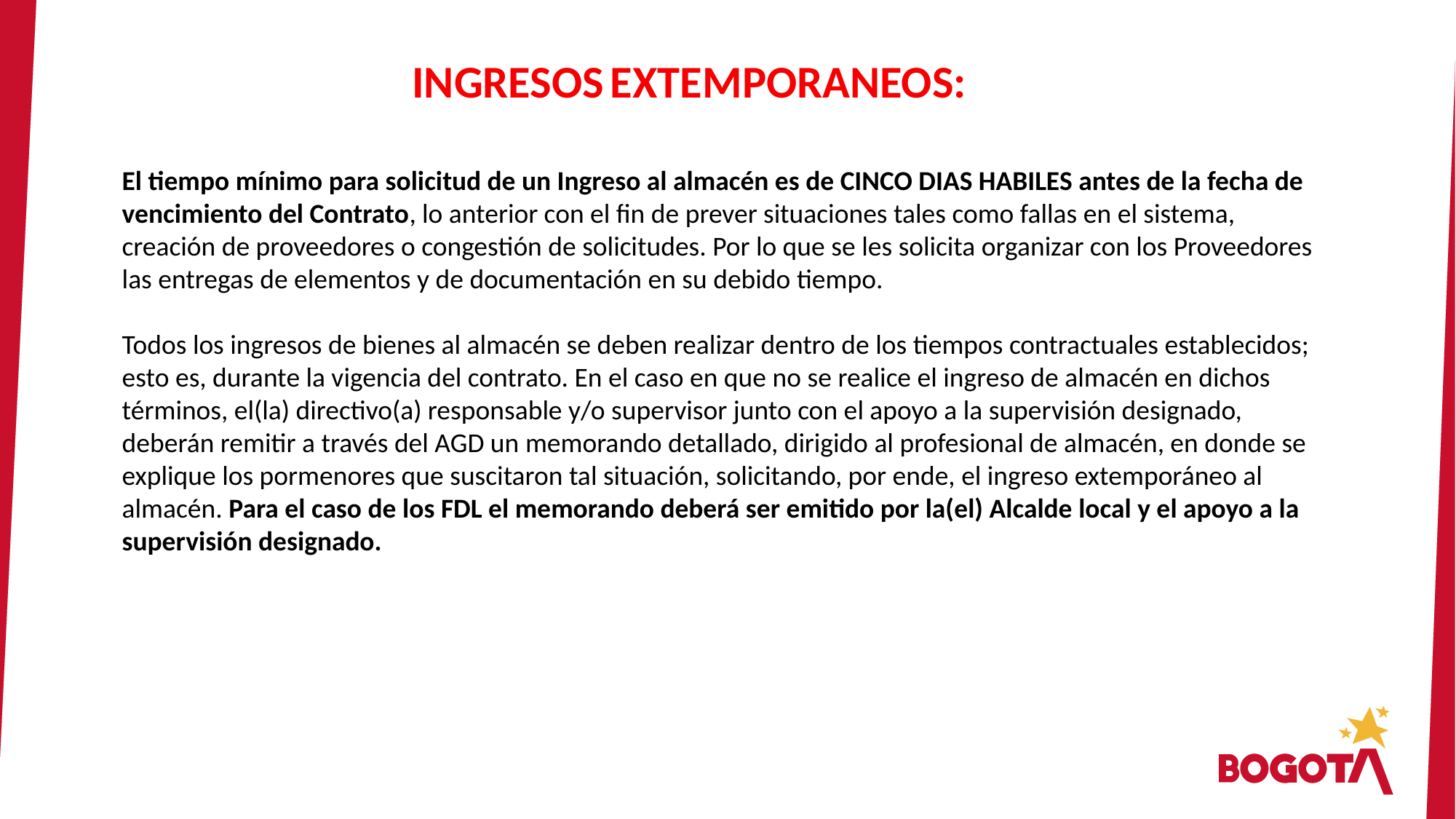

INGRESOS EXTEMPORANEOS:
El tiempo mínimo para solicitud de un Ingreso al almacén es de CINCO DIAS HABILES antes de la fecha de vencimiento del Contrato, lo anterior con el fin de prever situaciones tales como fallas en el sistema, creación de proveedores o congestión de solicitudes. Por lo que se les solicita organizar con los Proveedores las entregas de elementos y de documentación en su debido tiempo.

Todos los ingresos de bienes al almacén se deben realizar dentro de los tiempos contractuales establecidos; esto es, durante la vigencia del contrato. En el caso en que no se realice el ingreso de almacén en dichos términos, el(la) directivo(a) responsable y/o supervisor junto con el apoyo a la supervisión designado, deberán remitir a través del AGD un memorando detallado, dirigido al profesional de almacén, en donde se explique los pormenores que suscitaron tal situación, solicitando, por ende, el ingreso extemporáneo al almacén. Para el caso de los FDL el memorando deberá ser emitido por la(el) Alcalde local y el apoyo a la supervisión designado.